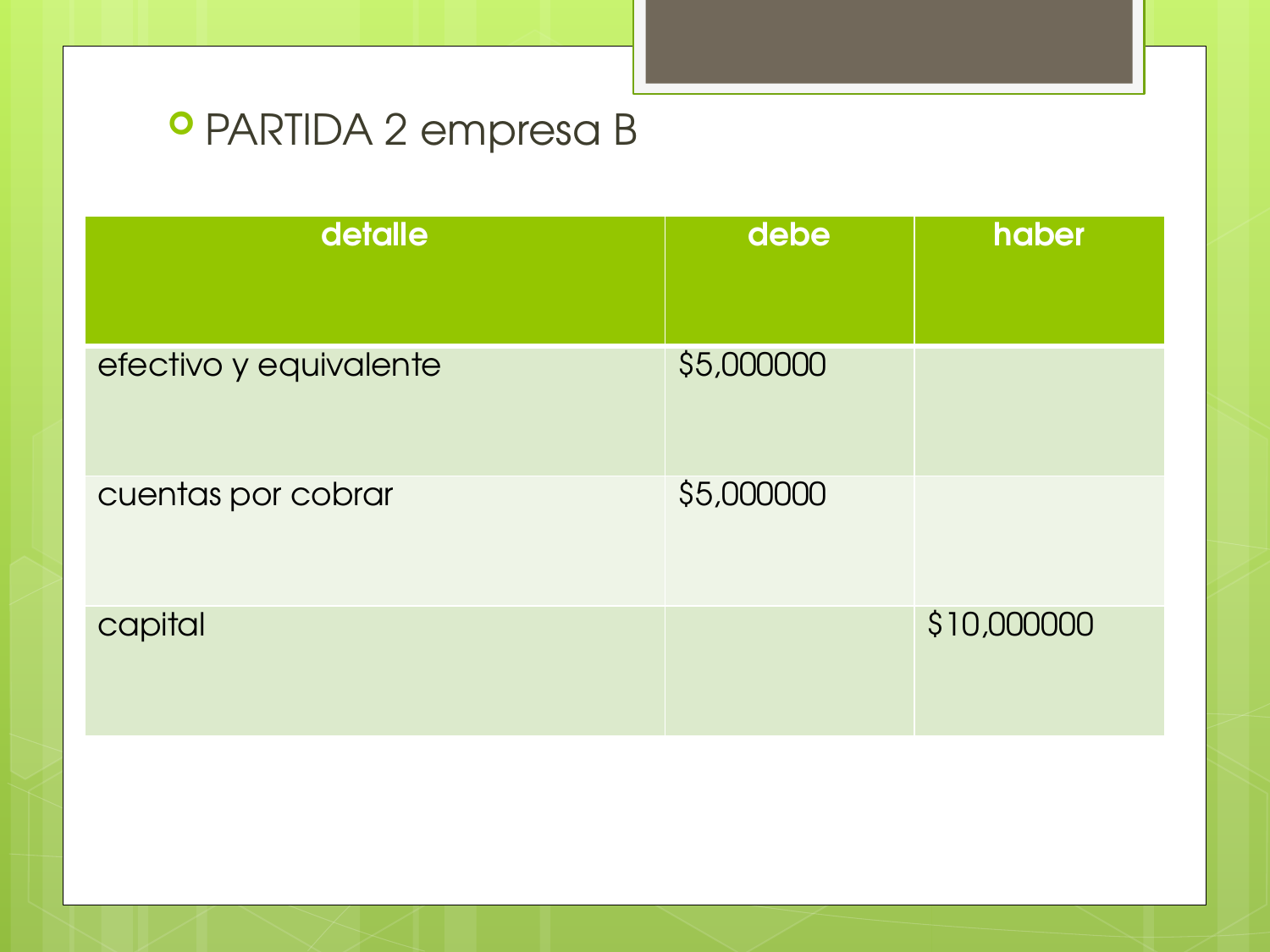

PARTIDA 2 empresa B

| detalle | debe | haber |
| --- | --- | --- |
| efectivo y equivalente | $5,000000 |  |
| cuentas por cobrar | $5,000000 |  |
| capital |  | $10,000000 |